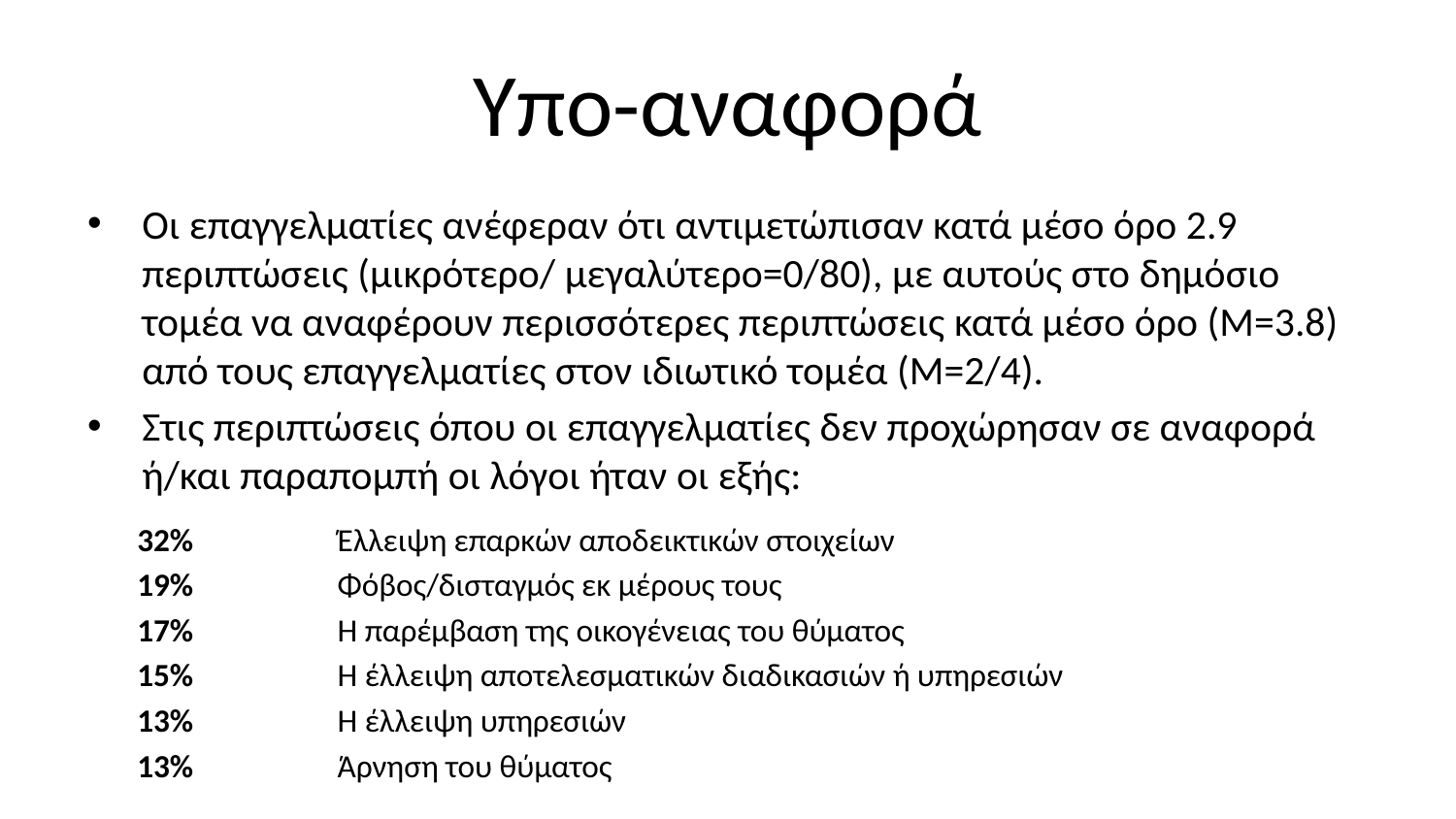

# Υπο-αναφορά
Οι επαγγελματίες ανέφεραν ότι αντιμετώπισαν κατά μέσο όρο 2.9 περιπτώσεις (μικρότερο/ μεγαλύτερο=0/80), με αυτούς στο δημόσιο τομέα να αναφέρουν περισσότερες περιπτώσεις κατά μέσο όρο (Μ=3.8) από τους επαγγελματίες στον ιδιωτικό τομέα (Μ=2/4).
Στις περιπτώσεις όπου οι επαγγελματίες δεν προχώρησαν σε αναφορά ή/και παραπομπή οι λόγοι ήταν οι εξής:
32% 	Έλλειψη επαρκών αποδεικτικών στοιχείων
19% 	Φόβος/δισταγμός εκ μέρους τους
17% 	Η παρέμβαση της οικογένειας του θύματος
15%  	Η έλλειψη αποτελεσματικών διαδικασιών ή υπηρεσιών
13% 	Η έλλειψη υπηρεσιών
13% 	Άρνηση του θύματος